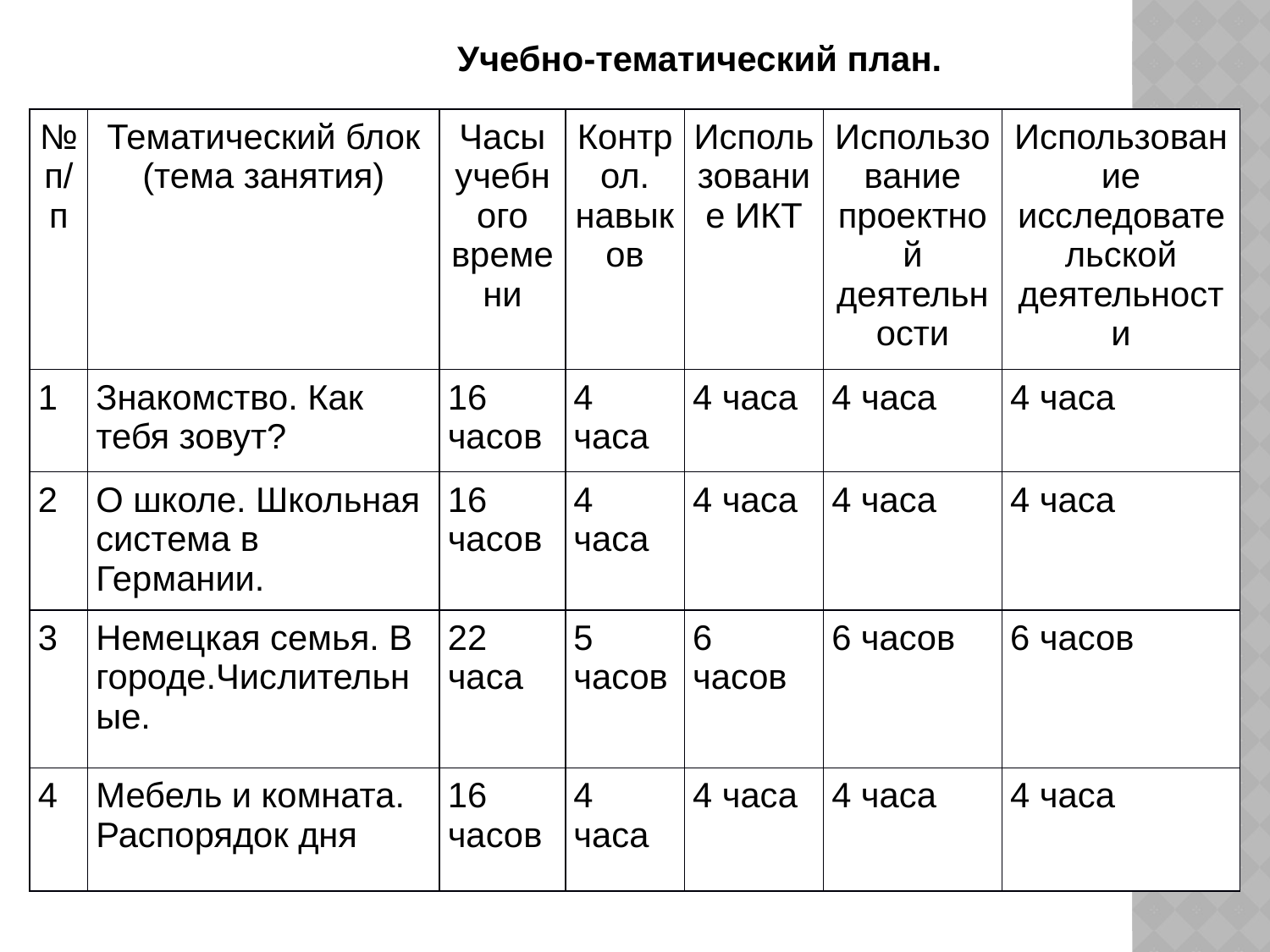

Учебно-тематический план.
| № п/п | Тематический блок (тема занятия) | Часы учебного времени | Контрол. навыков | Использование ИКТ | Использование проектной деятельности | Использование исследовательской деятельности |
| --- | --- | --- | --- | --- | --- | --- |
| 1 | Знакомство. Как тебя зовут? | 16 часов | 4 часа | 4 часа | 4 часа | 4 часа |
| 2 | О школе. Школьная система в Германии. | 16 часов | 4 часа | 4 часа | 4 часа | 4 часа |
| 3 | Немецкая семья. В городе.Числительные. | 22 часа | 5 часов | 6 часов | 6 часов | 6 часов |
| 4 | Мебель и комната. Распорядок дня | 16 часов | 4 часа | 4 часа | 4 часа | 4 часа |